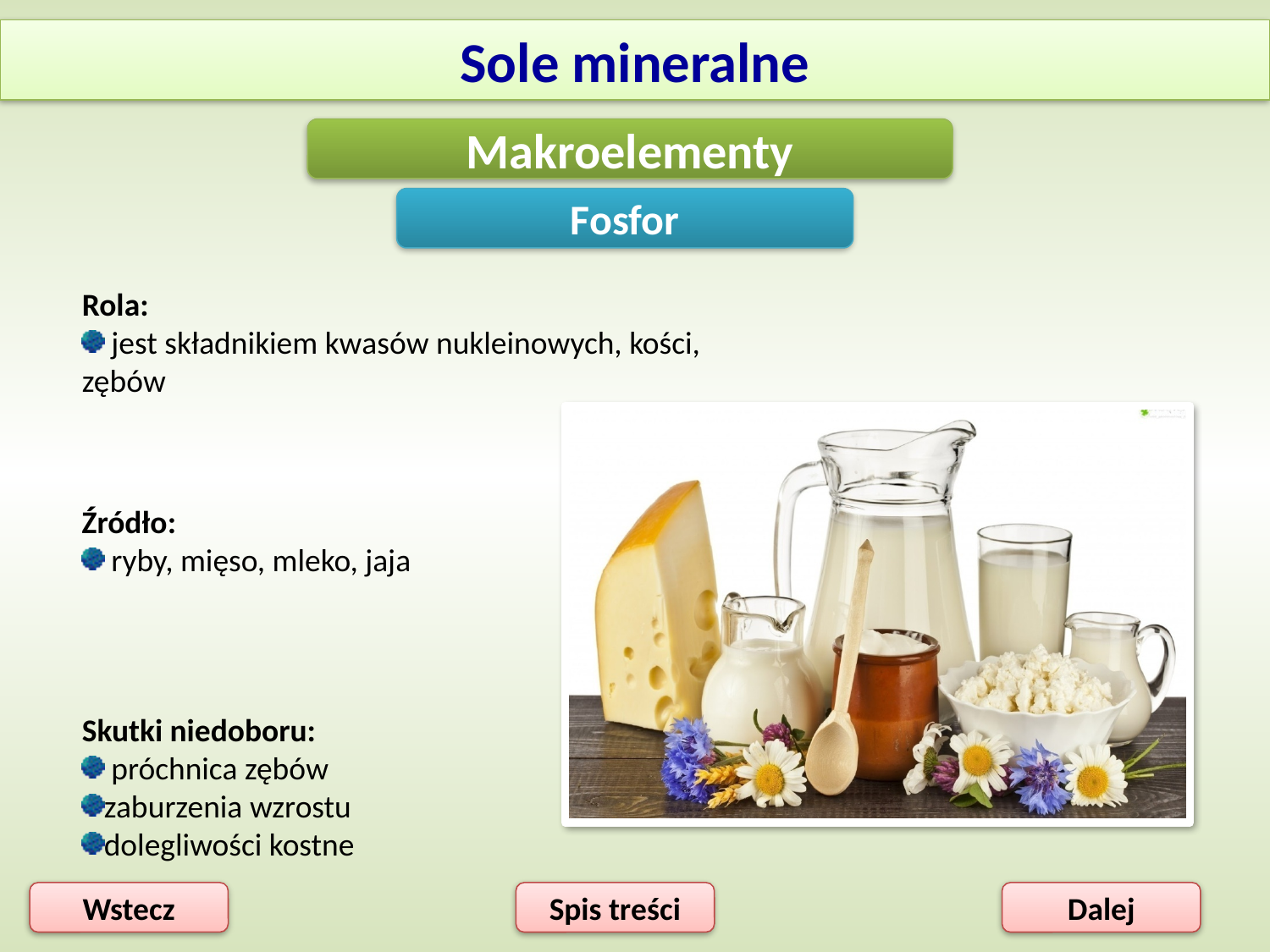

Sole mineralne
Makroelementy
Fosfor
Rola:
 jest składnikiem kwasów nukleinowych, kości, zębów

Źródło:
 ryby, mięso, mleko, jaja
Skutki niedoboru:
 próchnica zębów
zaburzenia wzrostu
dolegliwości kostne
Wstecz
Spis treści
Dalej